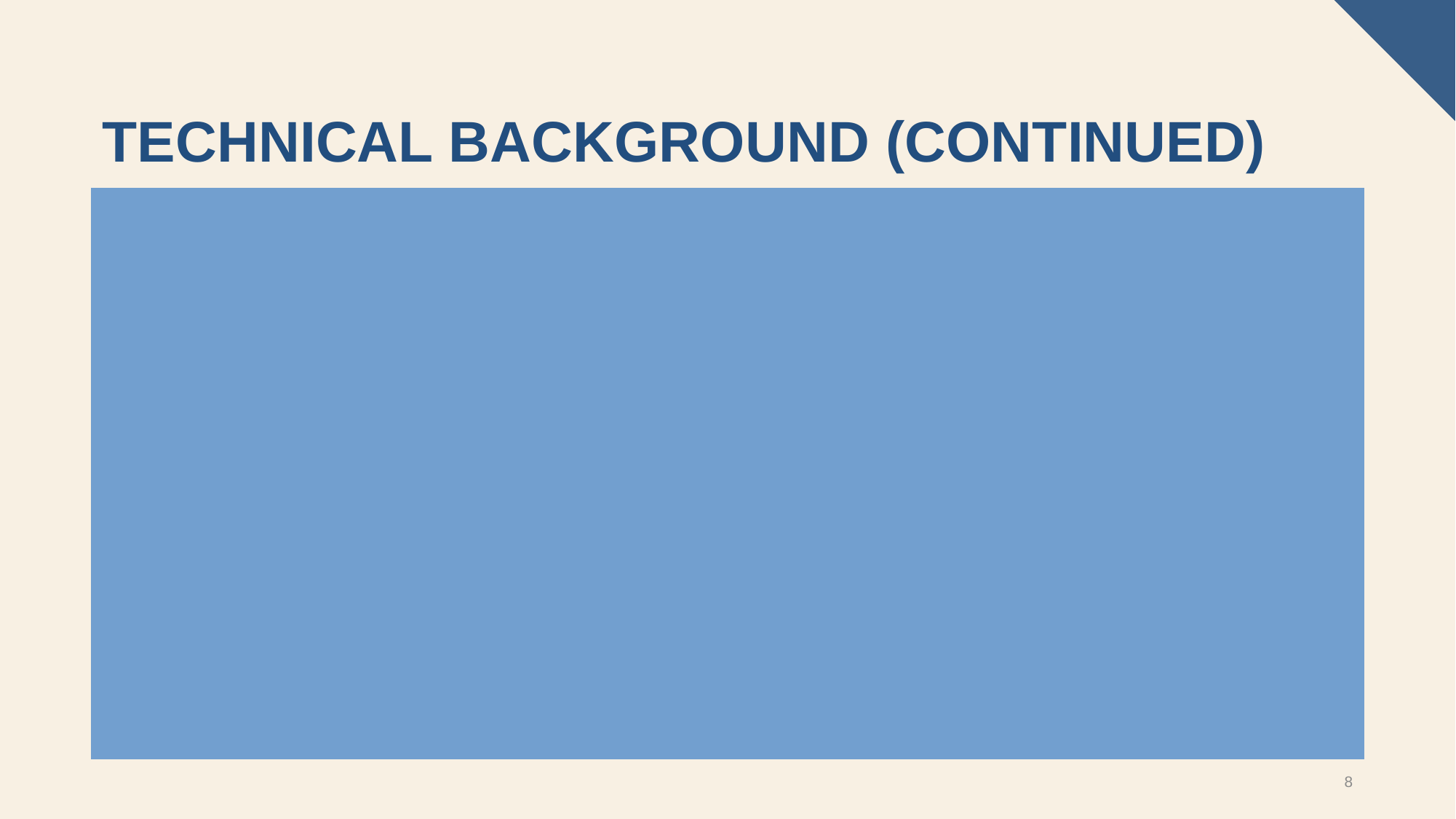

# Technical Background (continued)
The Mikrotik Router’s ports are placed into a bridge configuration, but Layer-3 firewall rules are applied for connection/packet classification.
Port ether1 is connected to the upstream ISP’s gateway device.
All other ports, including integral WiFi devices, are dedicated to customer network connections.
All new connections are classified upon ingress.
All packets related to a connection are marked with the correct class upon ingress.  (DSCP tag, priority tag)
8